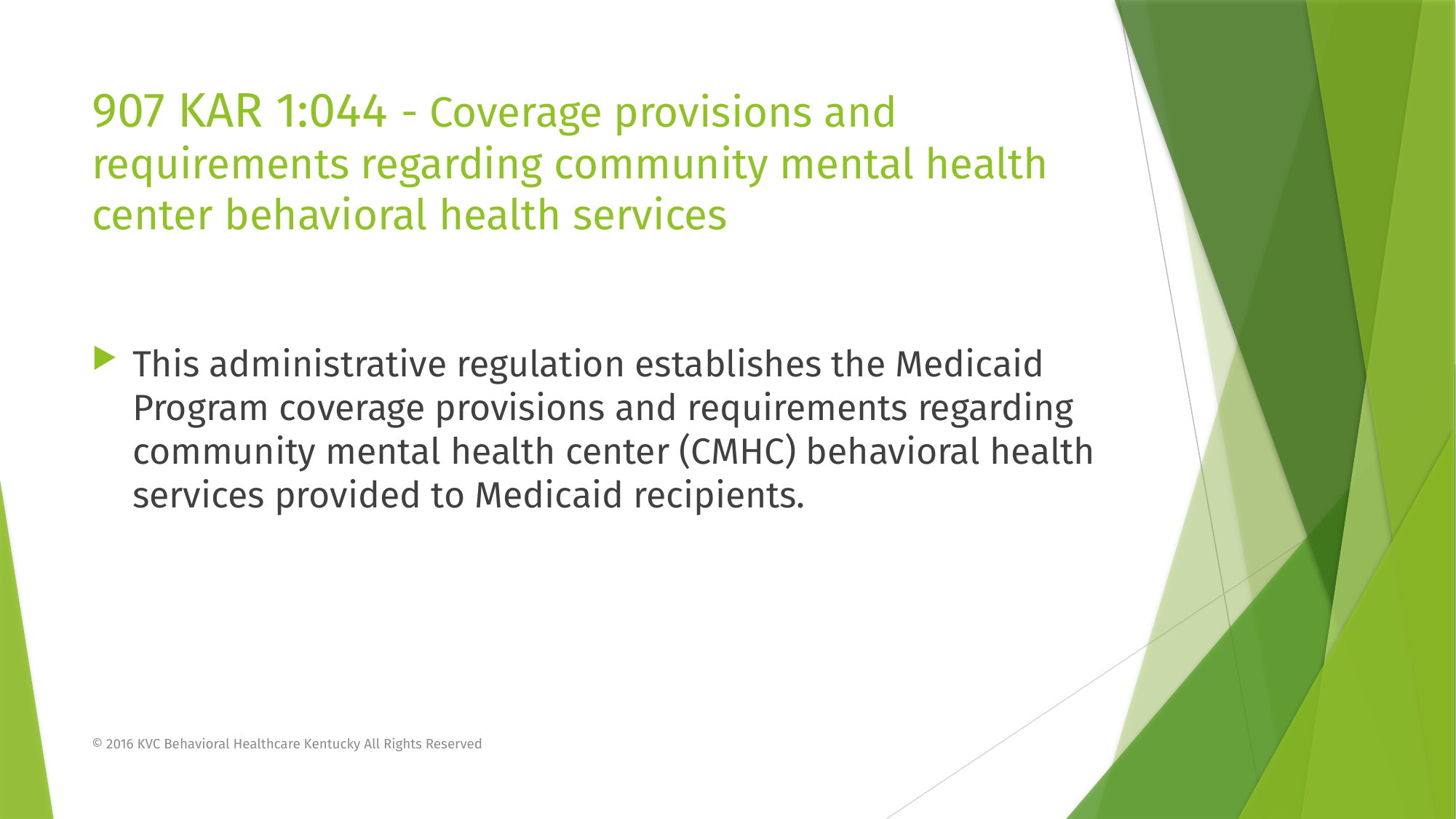

# 907 KAR 1:044 - Coverage provisions and requirements regarding community mental health center behavioral health services
This administrative regulation establishes the Medicaid Program coverage provisions and requirements regarding community mental health center (CMHC) behavioral health services provided to Medicaid recipients.
© 2016 KVC Behavioral Healthcare Kentucky All Rights Reserved